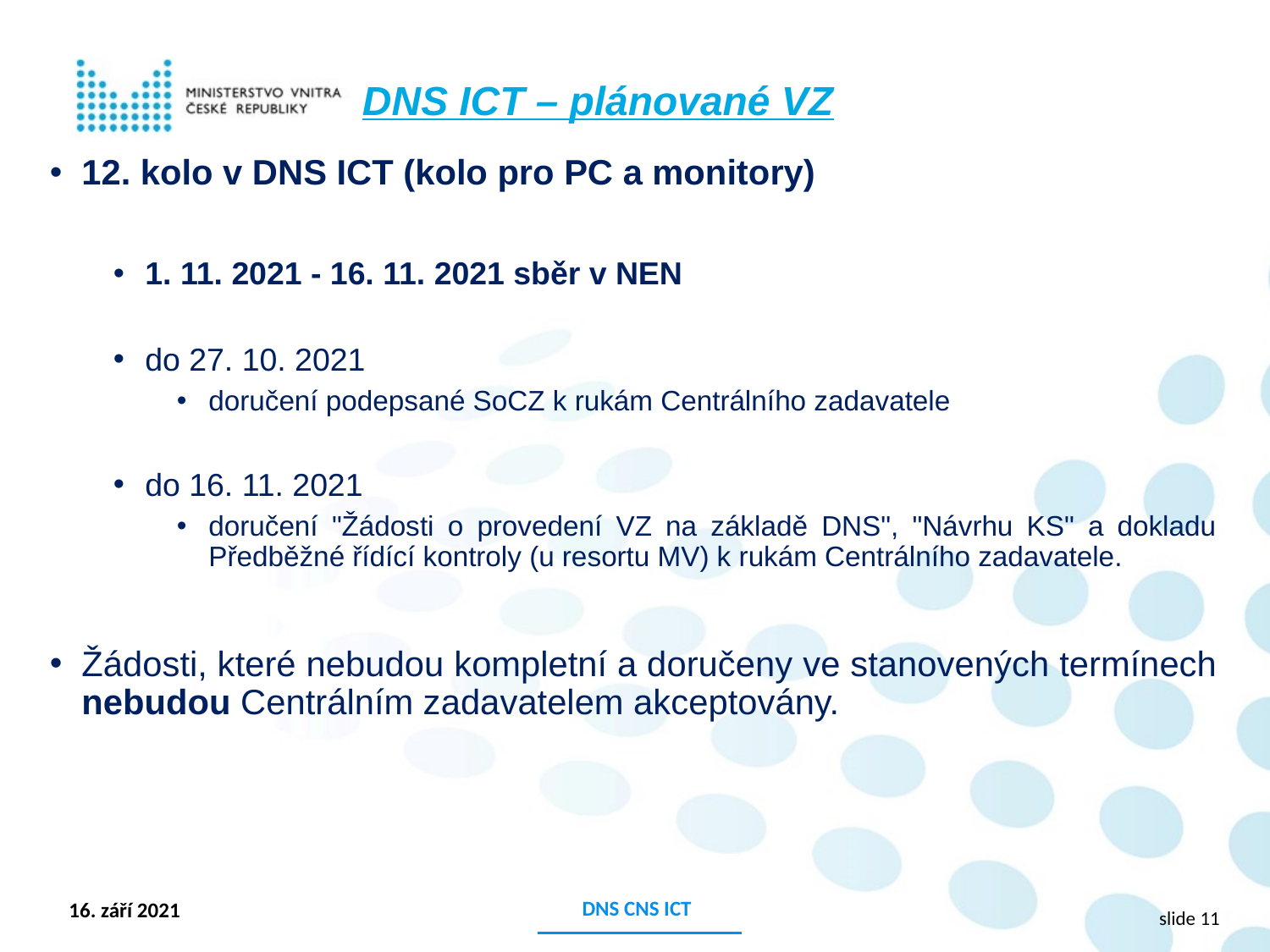

DNS ICT – plánované VZ
12. kolo v DNS ICT (kolo pro PC a monitory)

1. 11. 2021 - 16. 11. 2021 sběr v NEN

do 27. 10. 2021
doručení podepsané SoCZ k rukám Centrálního zadavatele

do 16. 11. 2021
doručení "Žádosti o provedení VZ na základě DNS", "Návrhu KS" a dokladu Předběžné řídící kontroly (u resortu MV) k rukám Centrálního zadavatele.

Žádosti, které nebudou kompletní a doručeny ve stanovených termínech nebudou Centrálním zadavatelem akceptovány.